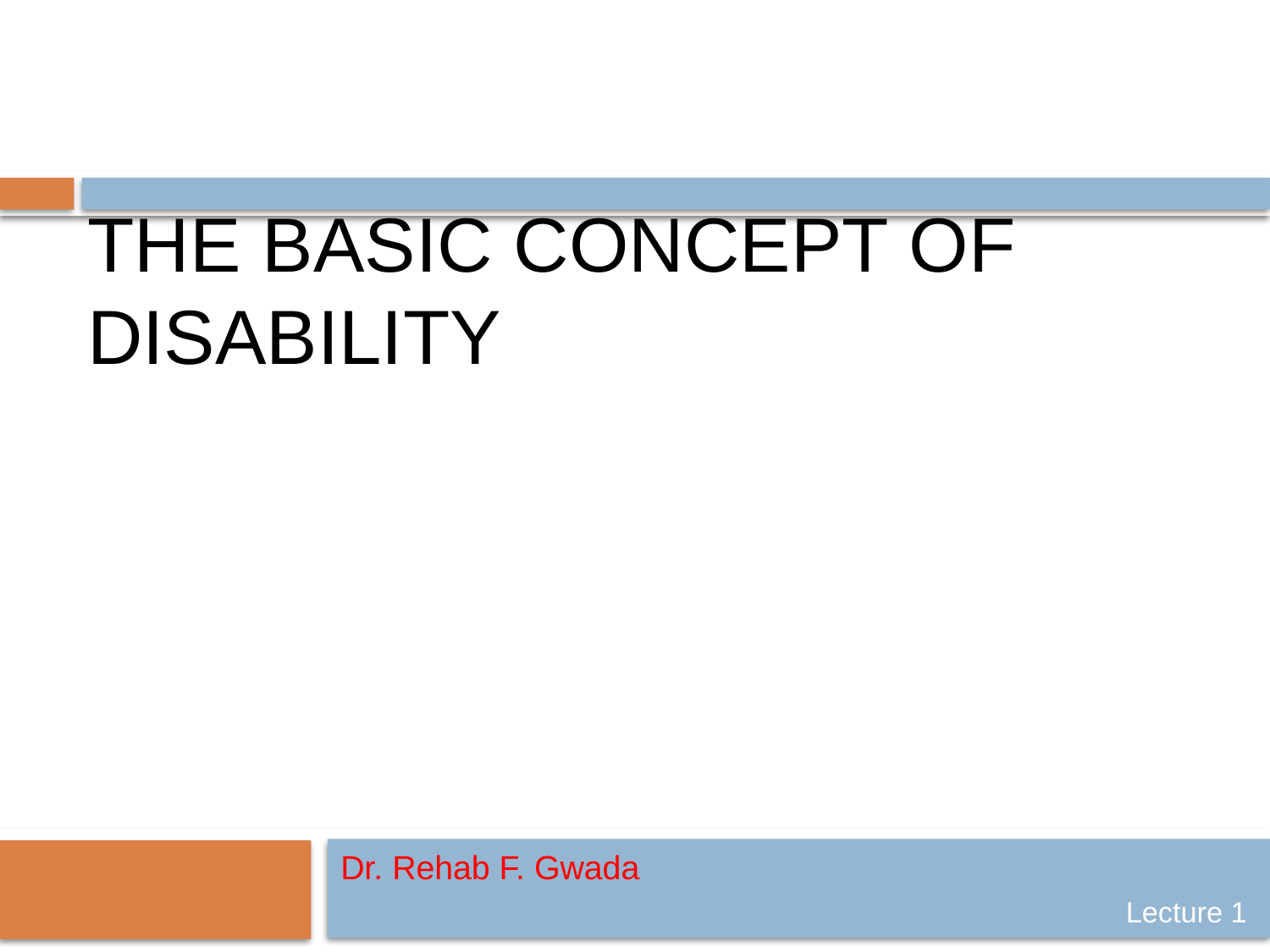

# The basic concept of Disability
Dr. Rehab F. Gwada
Lecture 1